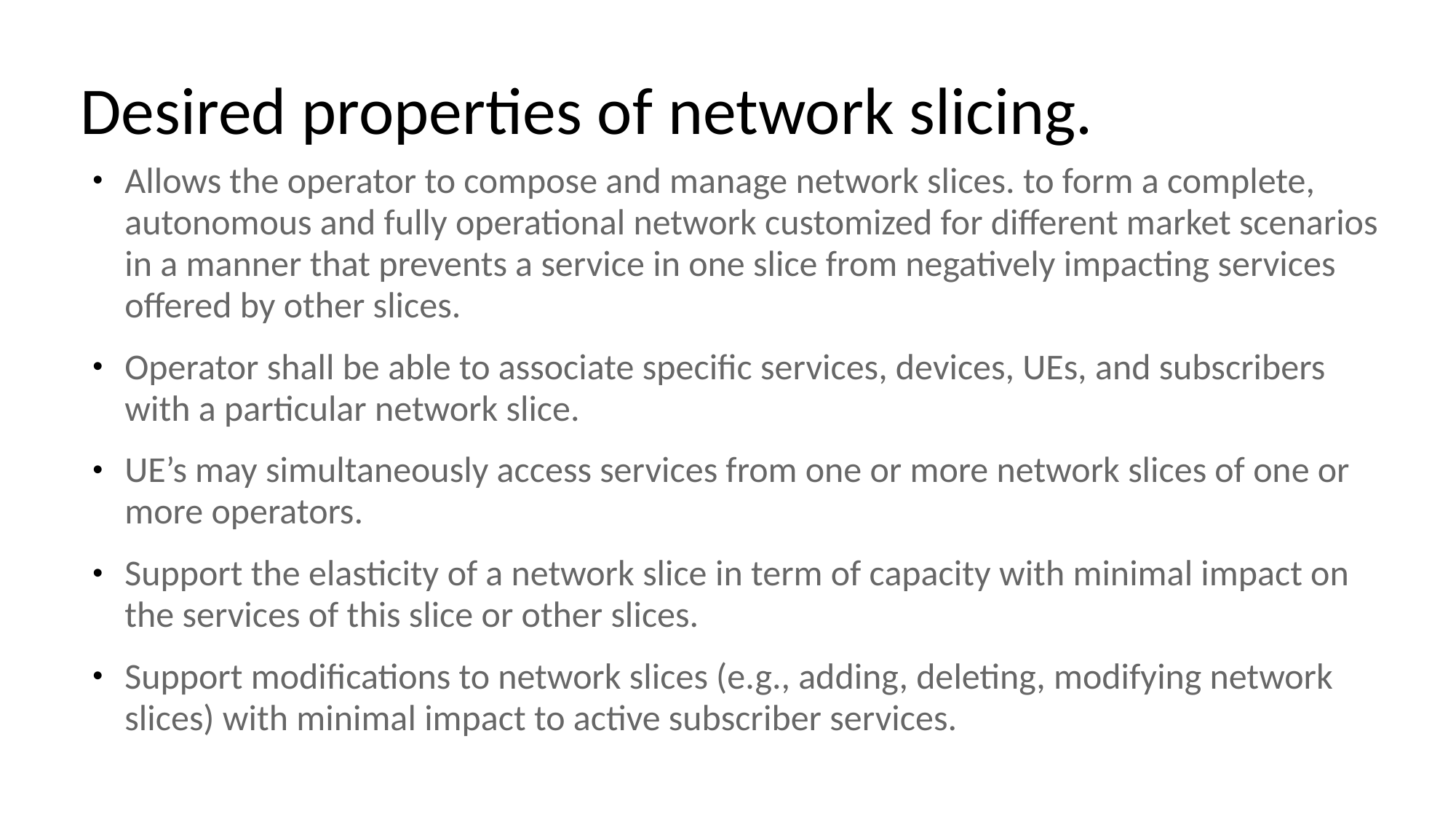

# Desired properties of network slicing.
Allows the operator to compose and manage network slices. to form a complete, autonomous and fully operational network customized for different market scenarios in a manner that prevents a service in one slice from negatively impacting services offered by other slices.
Operator shall be able to associate specific services, devices, UEs, and subscribers with a particular network slice.
UE’s may simultaneously access services from one or more network slices of one or more operators.
Support the elasticity of a network slice in term of capacity with minimal impact on the services of this slice or other slices.
Support modifications to network slices (e.g., adding, deleting, modifying network slices) with minimal impact to active subscriber services.